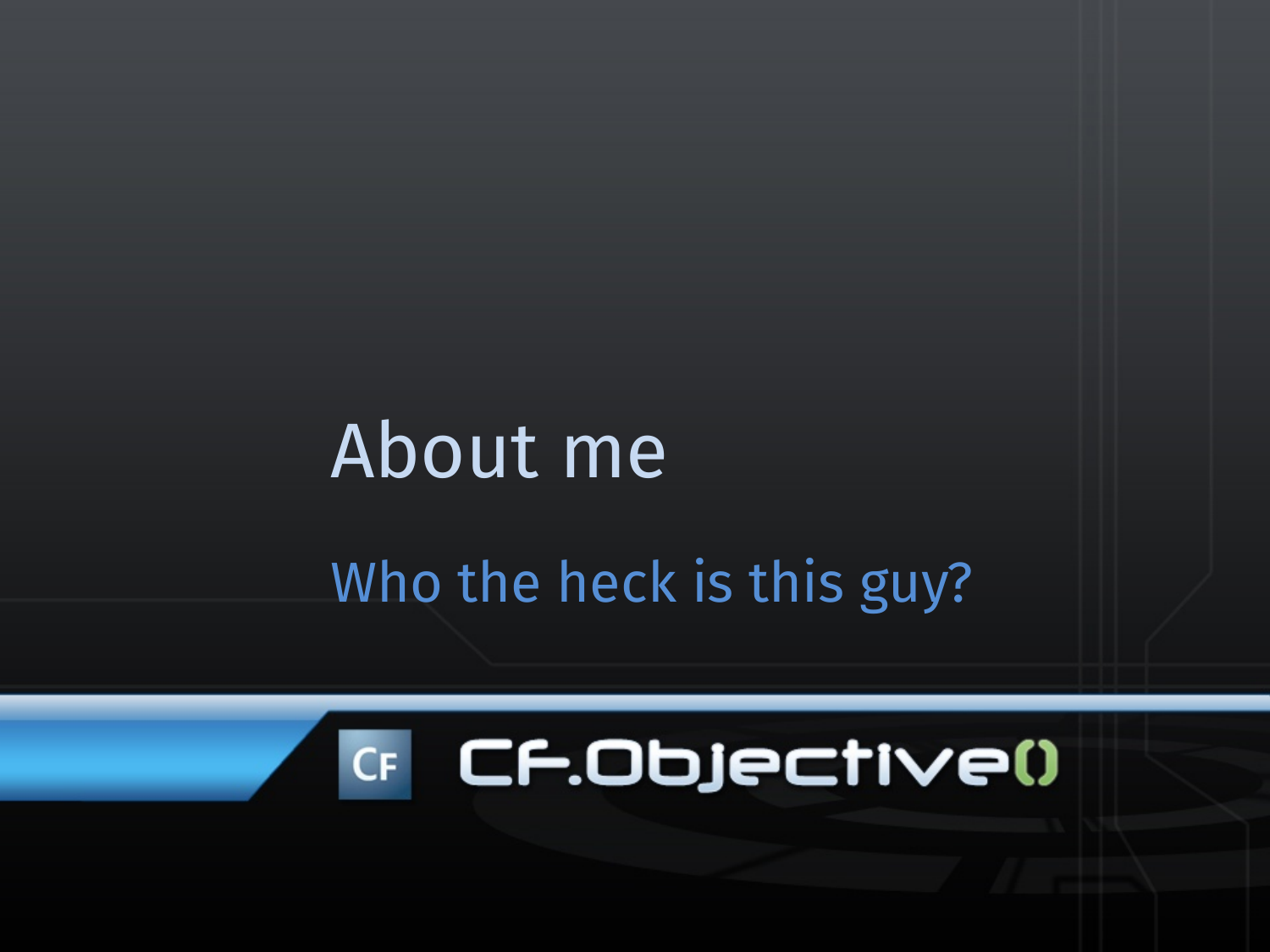

# About me
Who the heck is this guy?